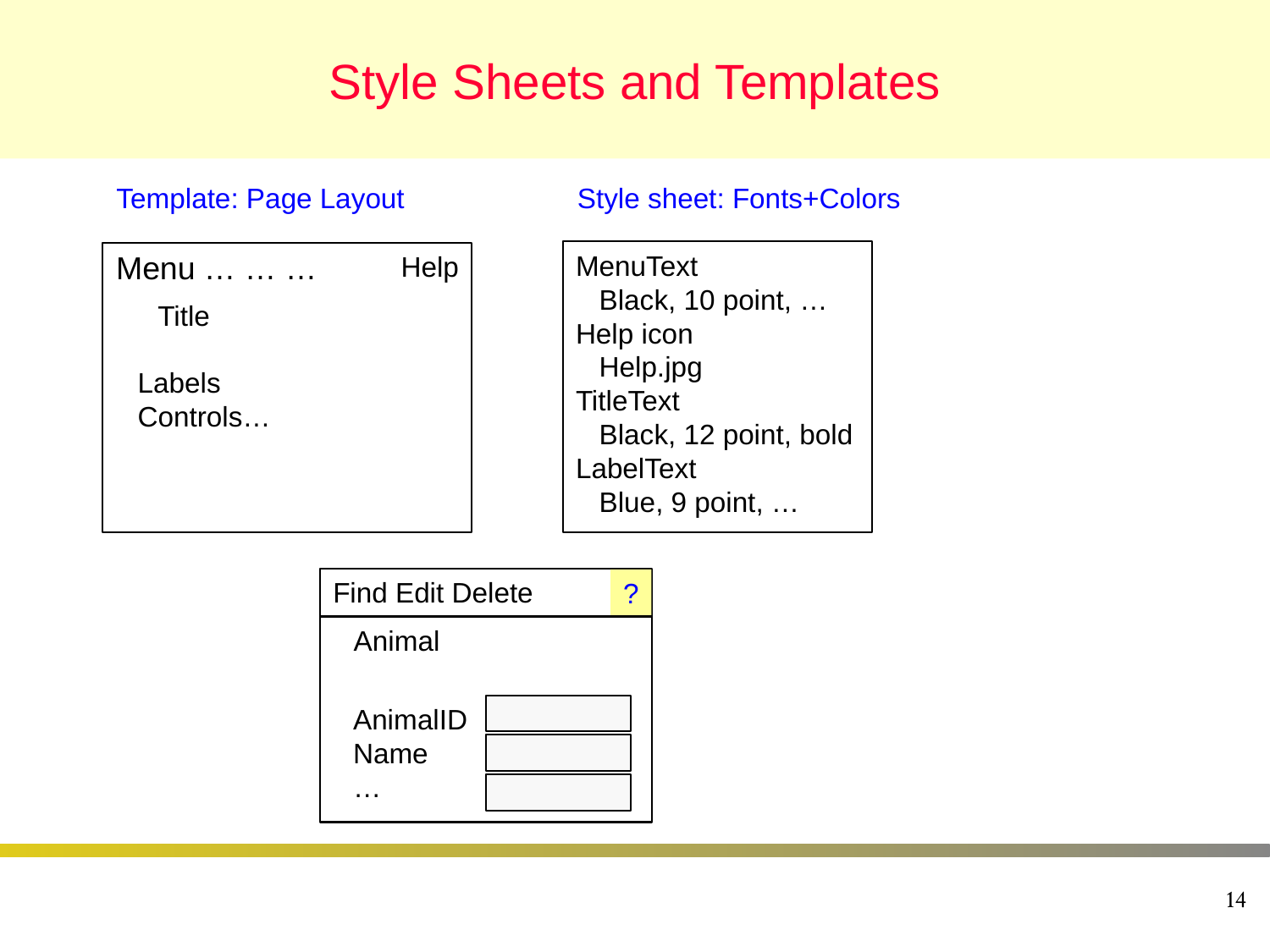

# Style Sheets and Templates
Template: Page Layout
Style sheet: Fonts+Colors
Menu … … …
MenuText
   Black, 10 point, …
Help icon
   Help.jpg
TitleText
   Black, 12 point, bold
LabelText
   Blue, 9 point, …

Help
Title
Labels
Controls…
Find Edit Delete
?
Animal
AnimalID
Name
…

14